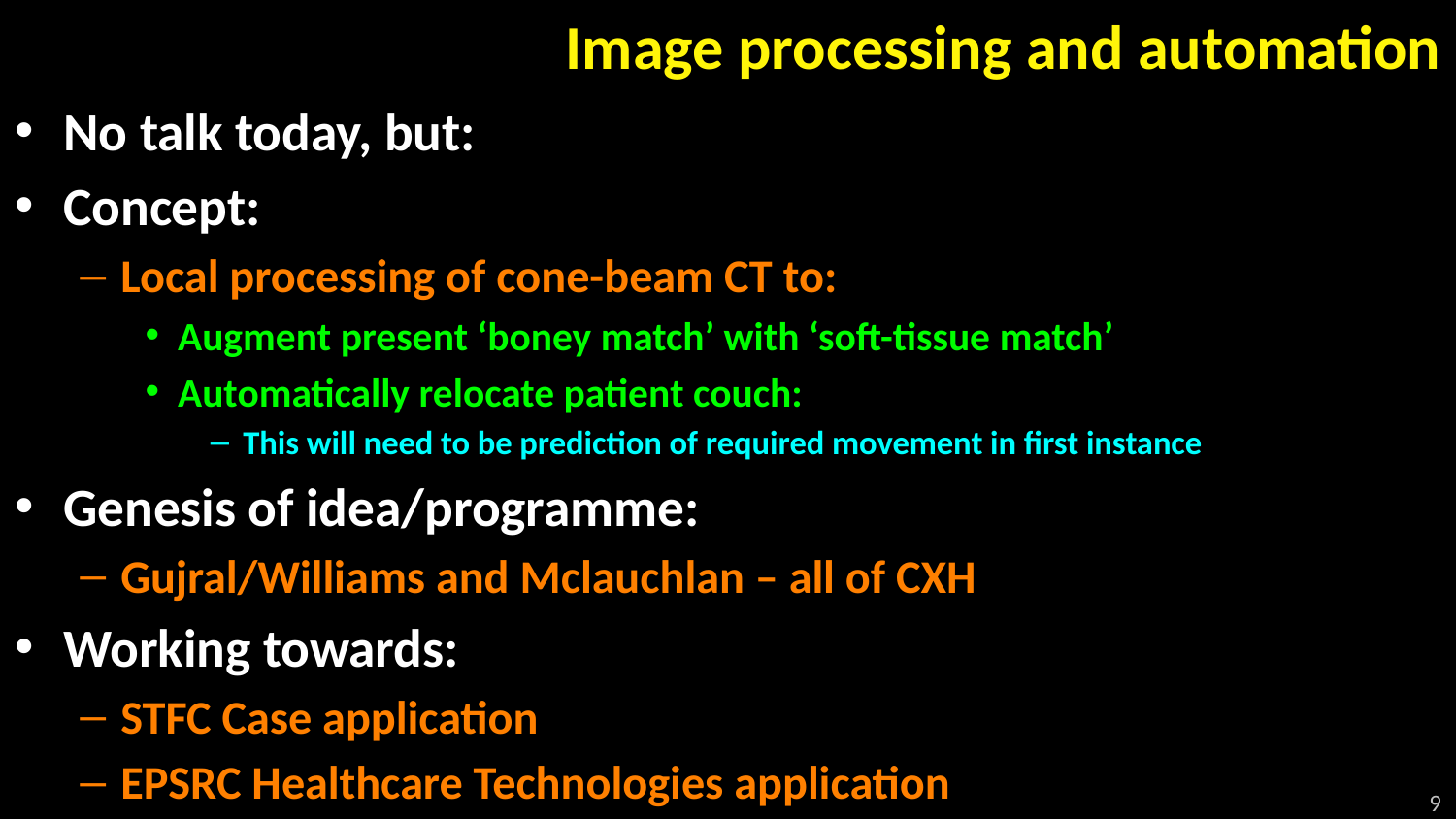

# Image processing and automation
No talk today, but:
Concept:
Local processing of cone-beam CT to:
Augment present ‘boney match’ with ‘soft-tissue match’
Automatically relocate patient couch:
This will need to be prediction of required movement in first instance
Genesis of idea/programme:
Gujral/Williams and Mclauchlan – all of CXH
Working towards:
STFC Case application
EPSRC Healthcare Technologies application
9